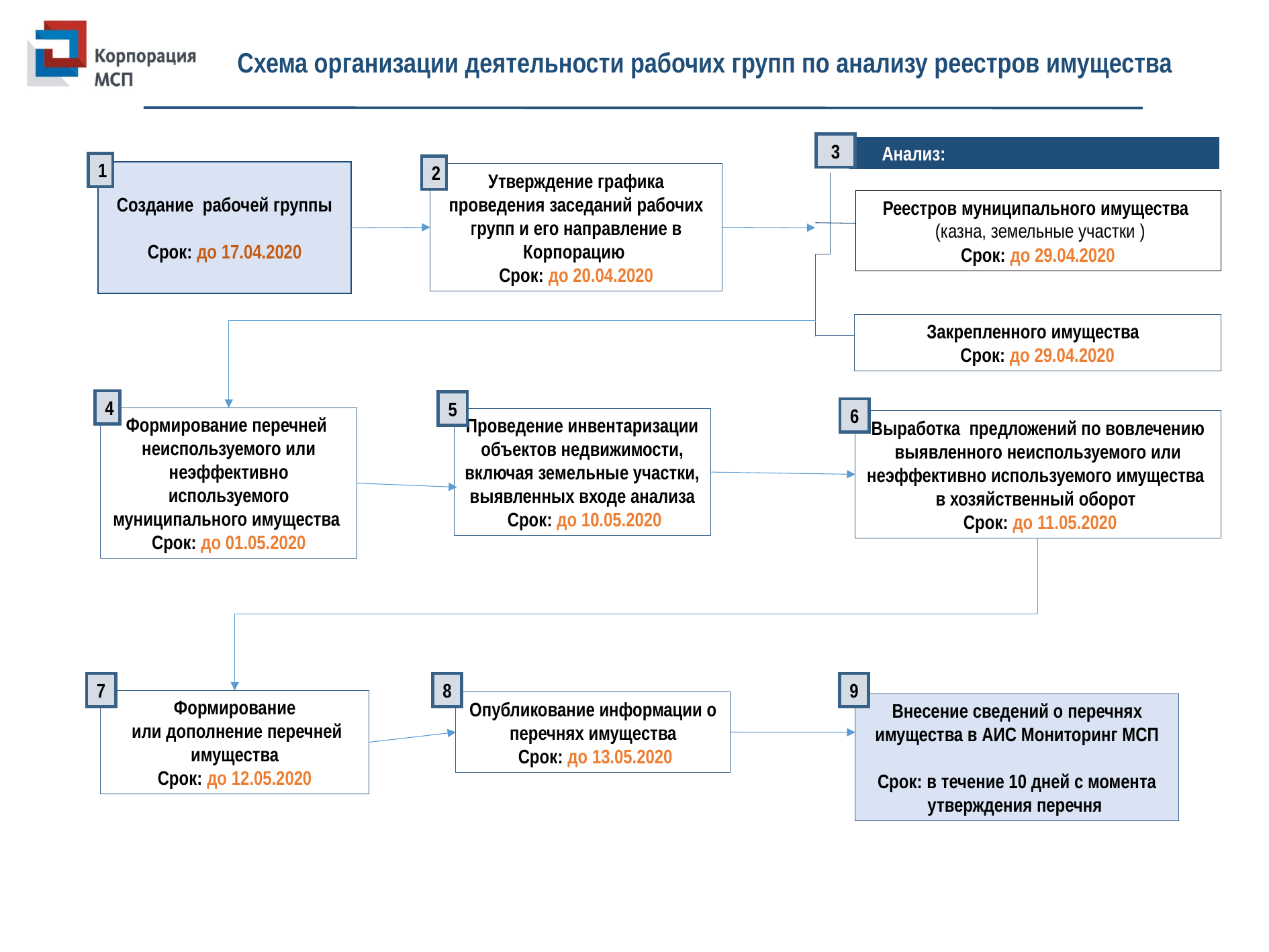

Схема организации деятельности рабочих групп по анализу реестров имущества
3
     Анализ:
Закрепленного имущества
Срок: до 29.04.2020
1
2
Создание  рабочей группы

Срок: до 17.04.2020
Утверждение графика проведения заседаний рабочих групп и его направление в Корпорацию
Срок: до 20.04.2020
Реестров муниципального имущества
 (казна, земельные участки )
Срок: до 29.04.2020

4
5
6
Формирование перечней  неиспользуемого или неэффективно используемого муниципального имущества
Срок: до 01.05.2020
Проведение инвентаризации объектов недвижимости, включая земельные участки, выявленных входе анализа
 Срок: до 10.05.2020
Выработка  предложений по вовлечению выявленного неиспользуемого или неэффективно используемого имущества
в хозяйственный оборот
 Срок: до 11.05.2020
8
9
7
Формирование
 или дополнение перечней имущества
Срок: до 12.05.2020
Опубликование информации о перечнях имущества
 Срок: до 13.05.2020
Внесение сведений о перечнях имущества в АИС Мониторинг МСП

Срок: в течение 10 дней с момента утверждения перечня